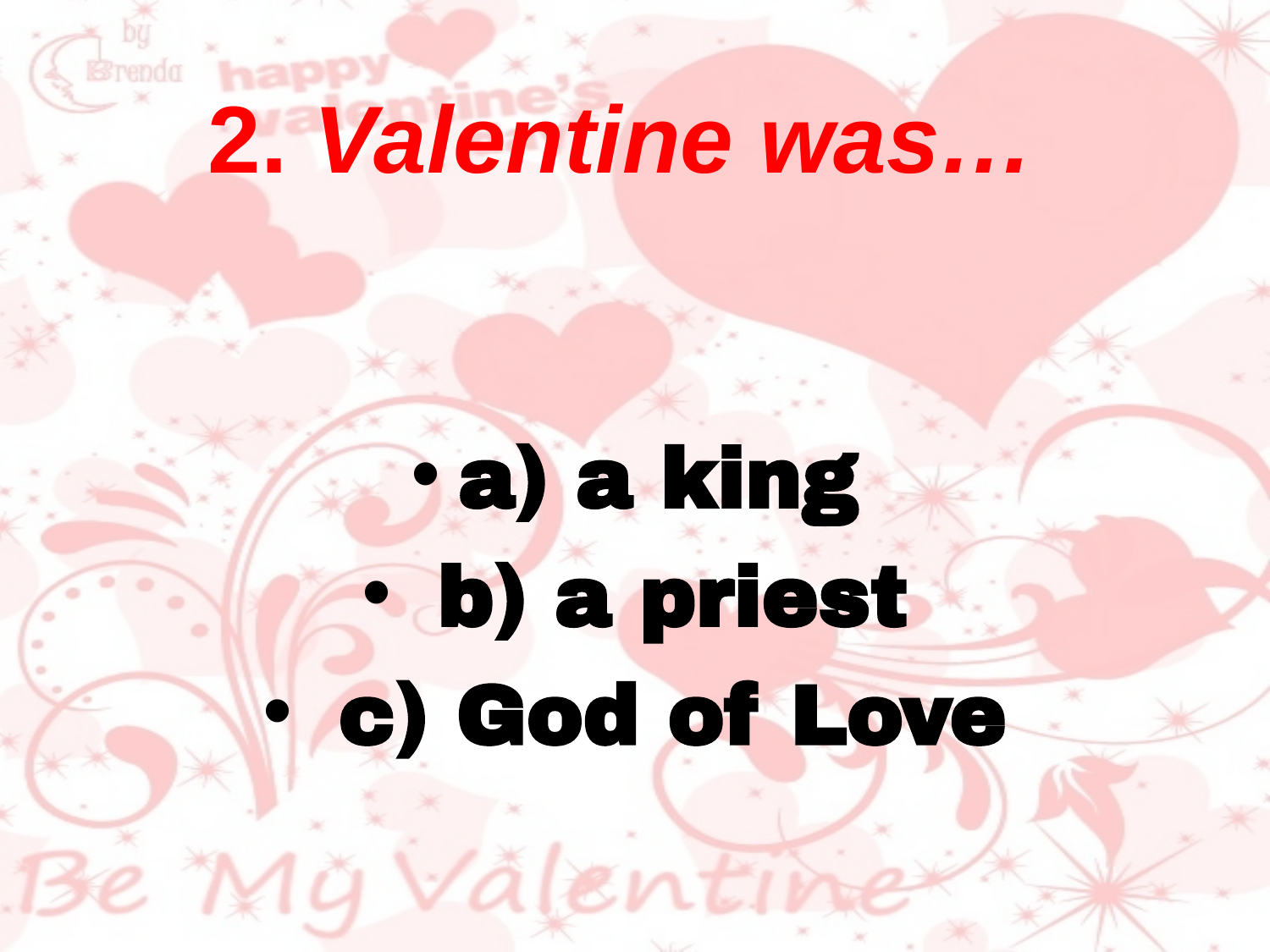

# 2. Valentine was…
a) a king
 b) a priest
 c) God of Love